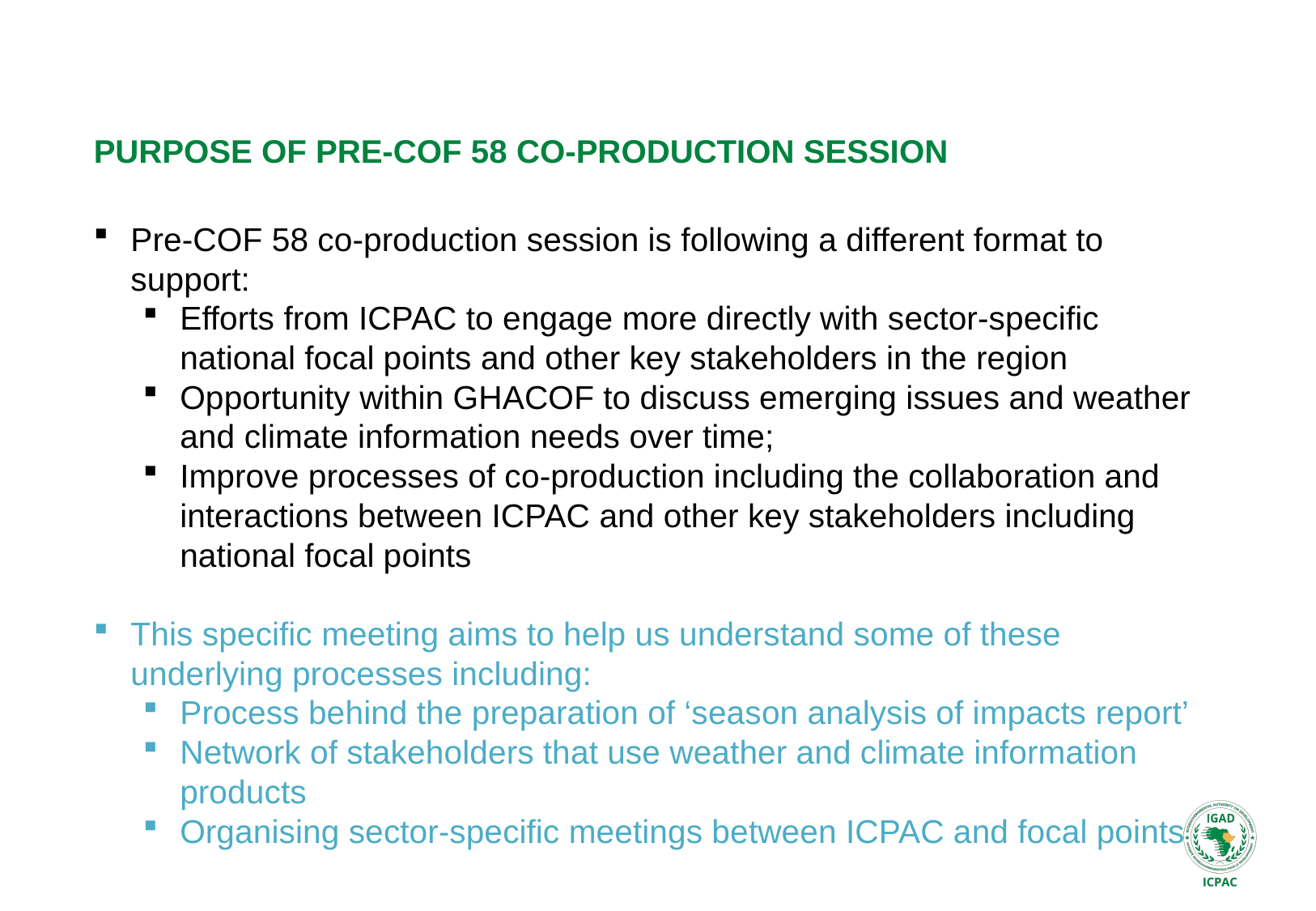

# Purpose of Pre-COF 58 co-production session
Pre-COF 58 co-production session is following a different format to support:
Efforts from ICPAC to engage more directly with sector-specific national focal points and other key stakeholders in the region
Opportunity within GHACOF to discuss emerging issues and weather and climate information needs over time;
Improve processes of co-production including the collaboration and interactions between ICPAC and other key stakeholders including national focal points

This specific meeting aims to help us understand some of these underlying processes including:
Process behind the preparation of ‘season analysis of impacts report’
Network of stakeholders that use weather and climate information products
Organising sector-specific meetings between ICPAC and focal points